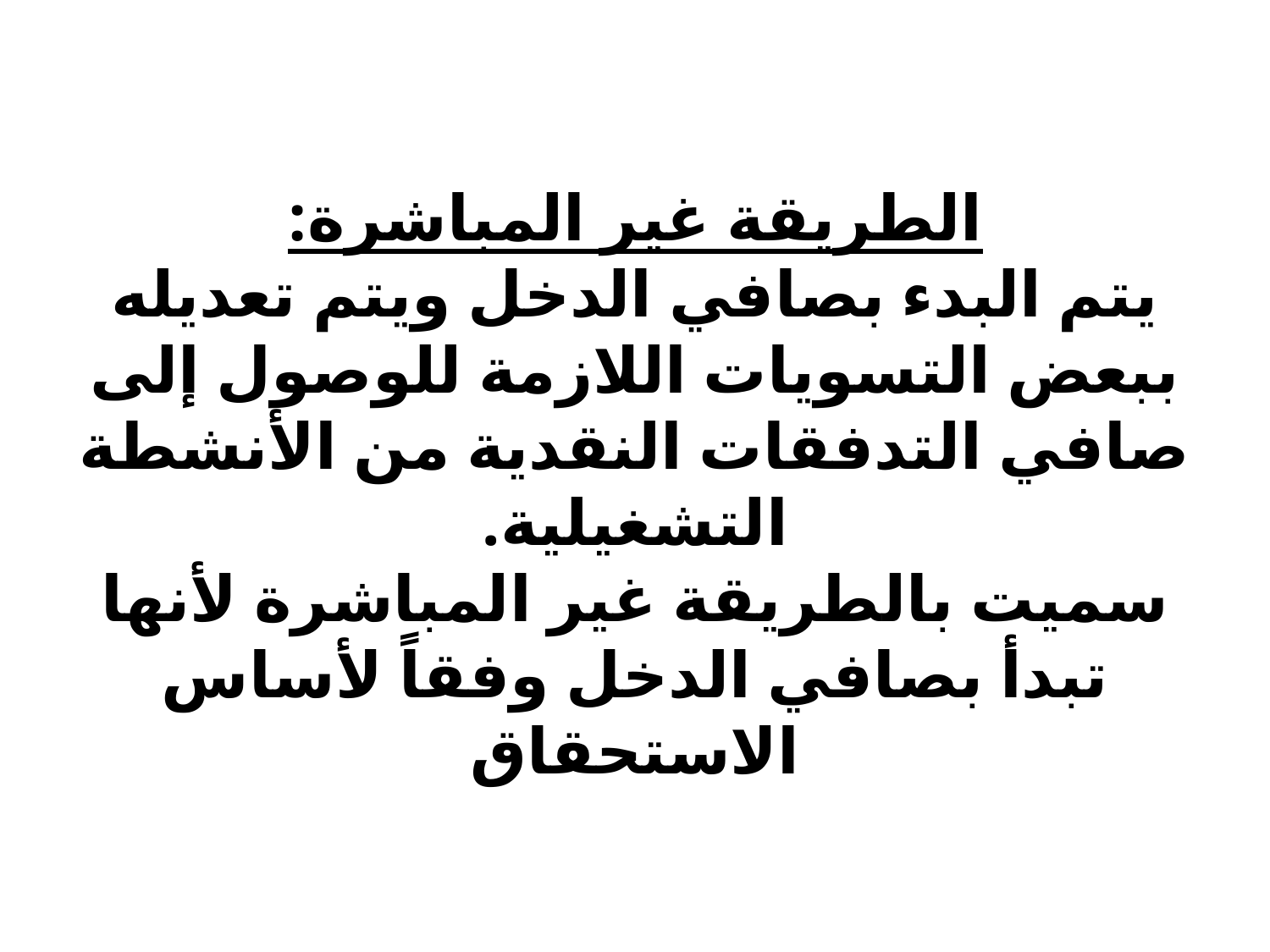

# الطريقة غير المباشرة: يتم البدء بصافي الدخل ويتم تعديله ببعض التسويات اللازمة للوصول إلى صافي التدفقات النقدية من الأنشطة التشغيلية. سميت بالطريقة غير المباشرة لأنها تبدأ بصافي الدخل وفقاً لأساس الاستحقاق